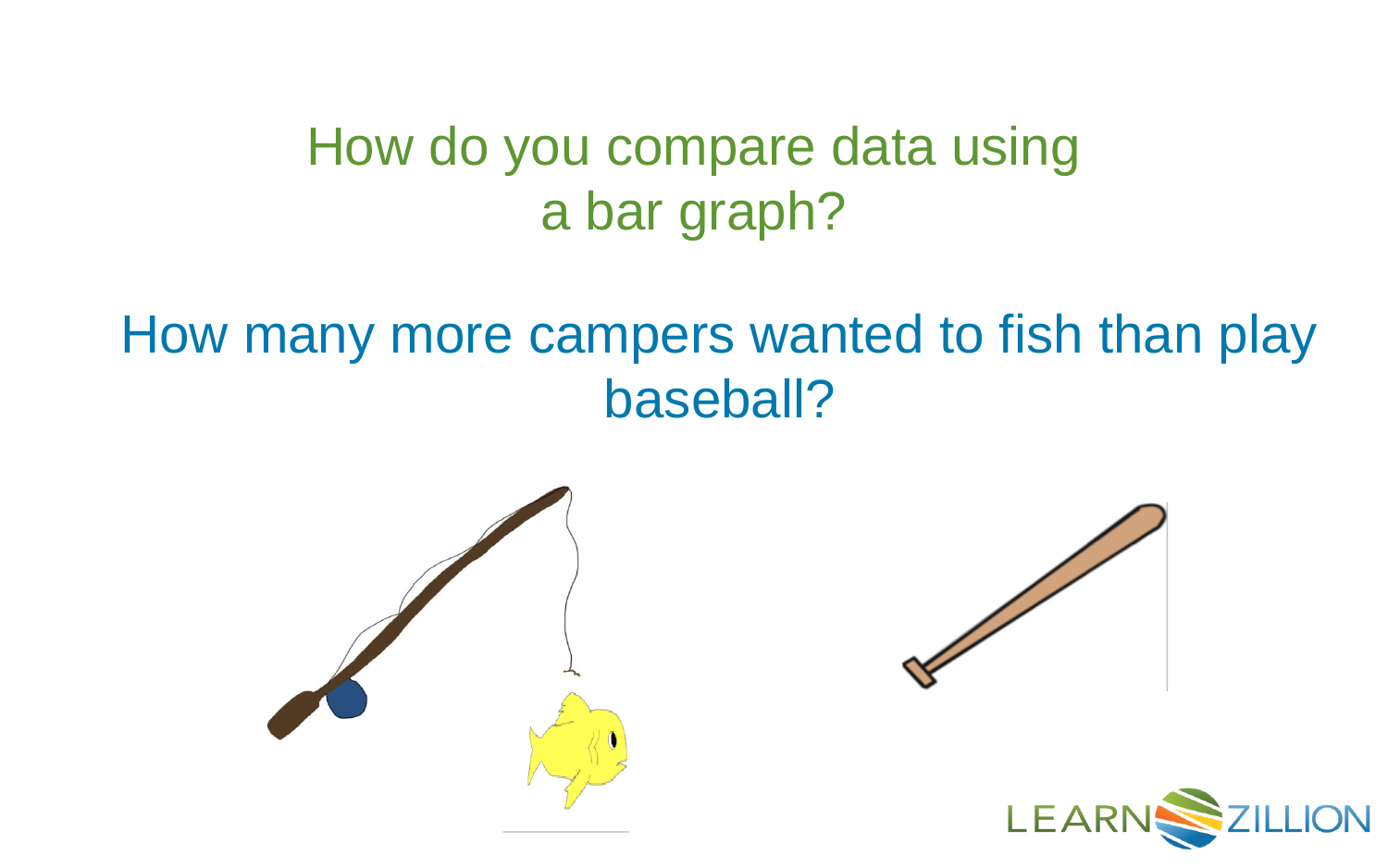

How do you compare data using a bar graph?
How many more campers wanted to fish than play baseball?